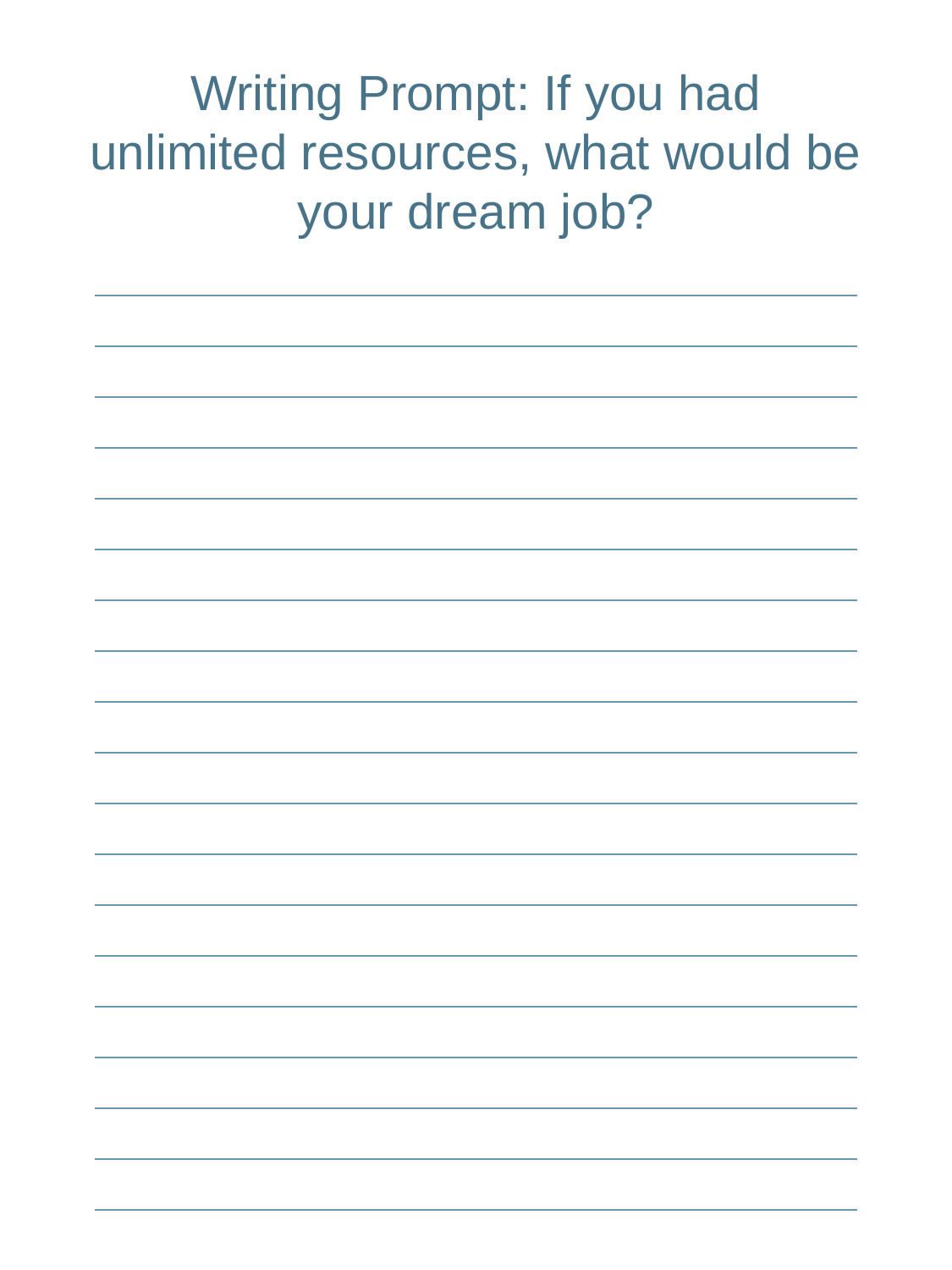

Writing Prompt: If you had unlimited resources, what would be your dream job?
|  |
| --- |
|  |
|  |
|  |
|  |
|  |
|  |
|  |
|  |
|  |
|  |
|  |
|  |
|  |
|  |
|  |
|  |
|  |